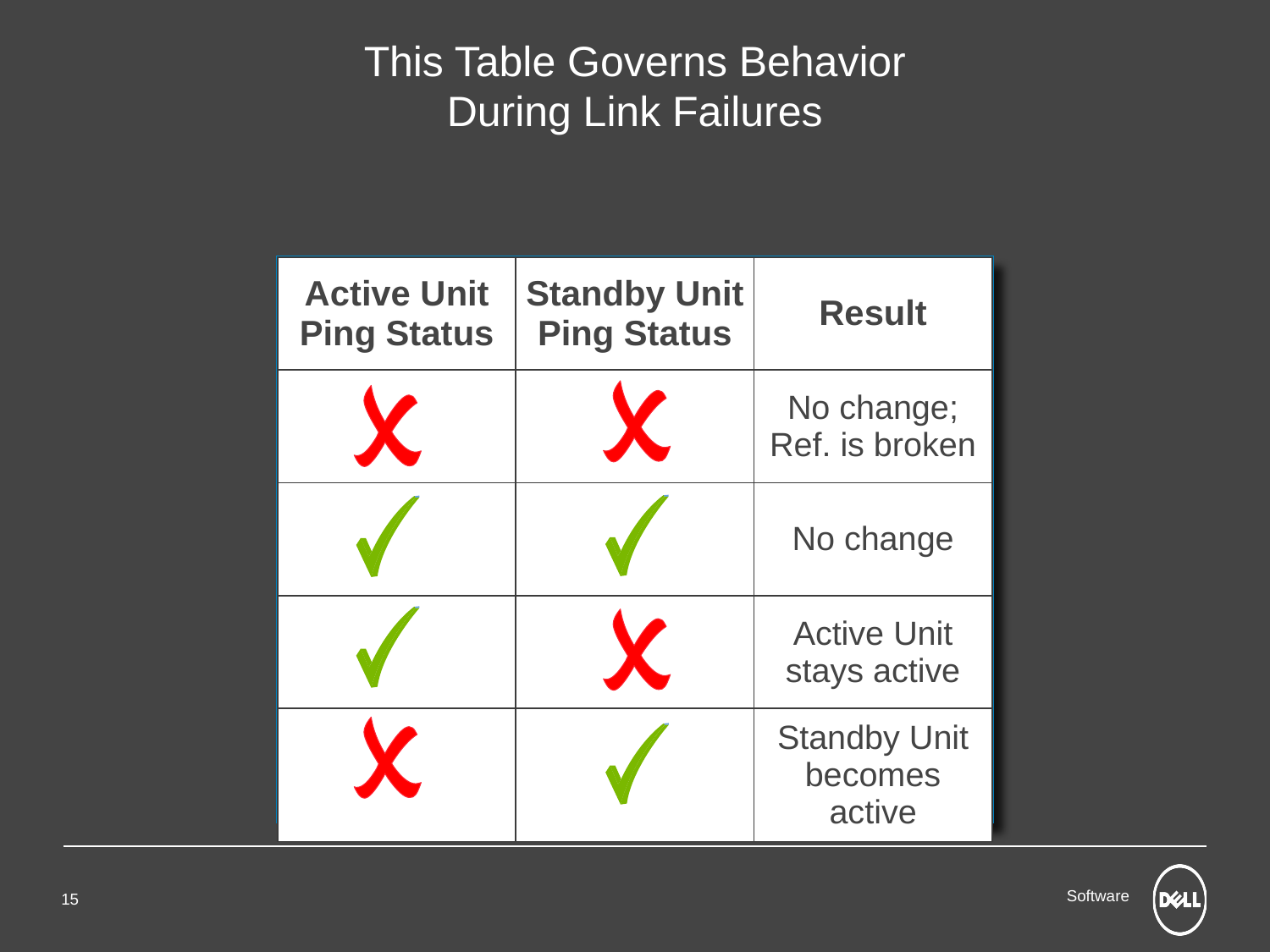

# This Table Governs Behavior During Link Failures

| Active Unit Ping Status | Standby Unit Ping Status | Result |
| --- | --- | --- |
|  |  | No change; Ref. is broken |
|  |  | No change |
|  |  | Active Unit stays active |
|  |  | Standby Unit becomes active |